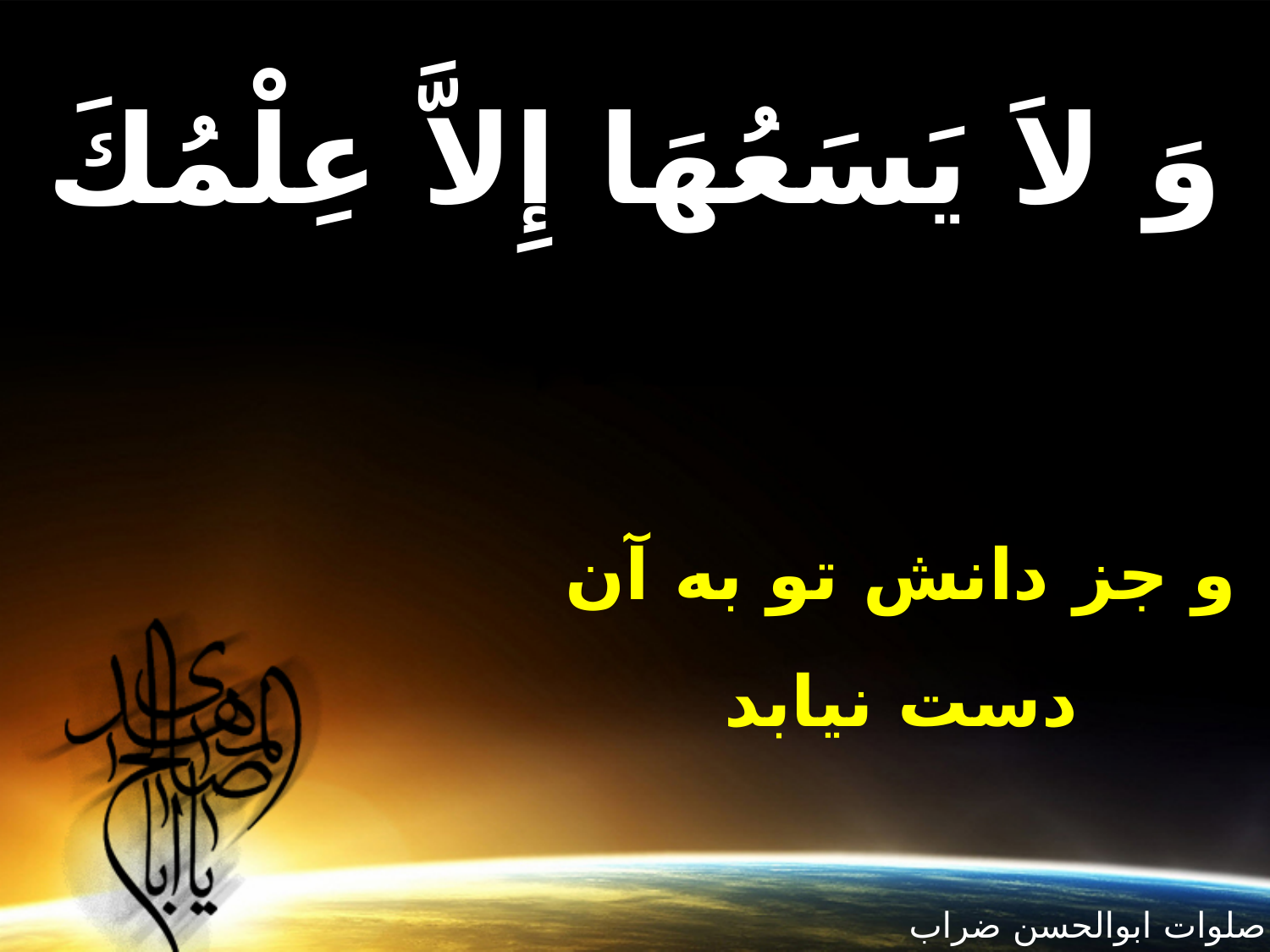

وَ لاَ يَسَعُهَا إِلاَّ عِلْمُكَ
و جز دانش تو به آن
دست نيابد